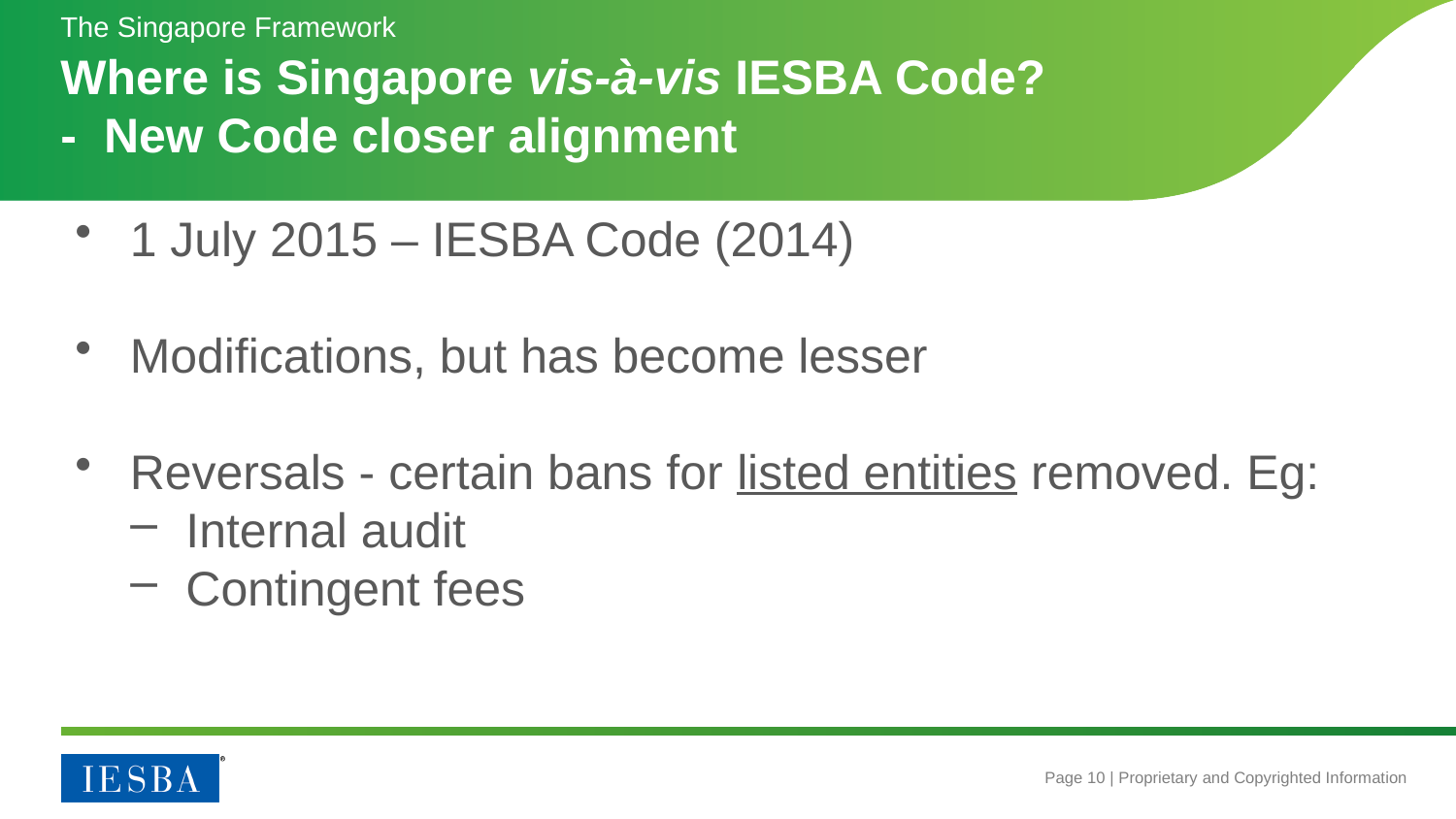

The Singapore Framework

# Where is Singapore vis-à-vis IESBA Code? -  New Code closer alignment
1 July 2015 – IESBA Code (2014)

Modifications, but has become lesser

Reversals - certain bans for listed entities removed. Eg:
Internal audit
Contingent fees